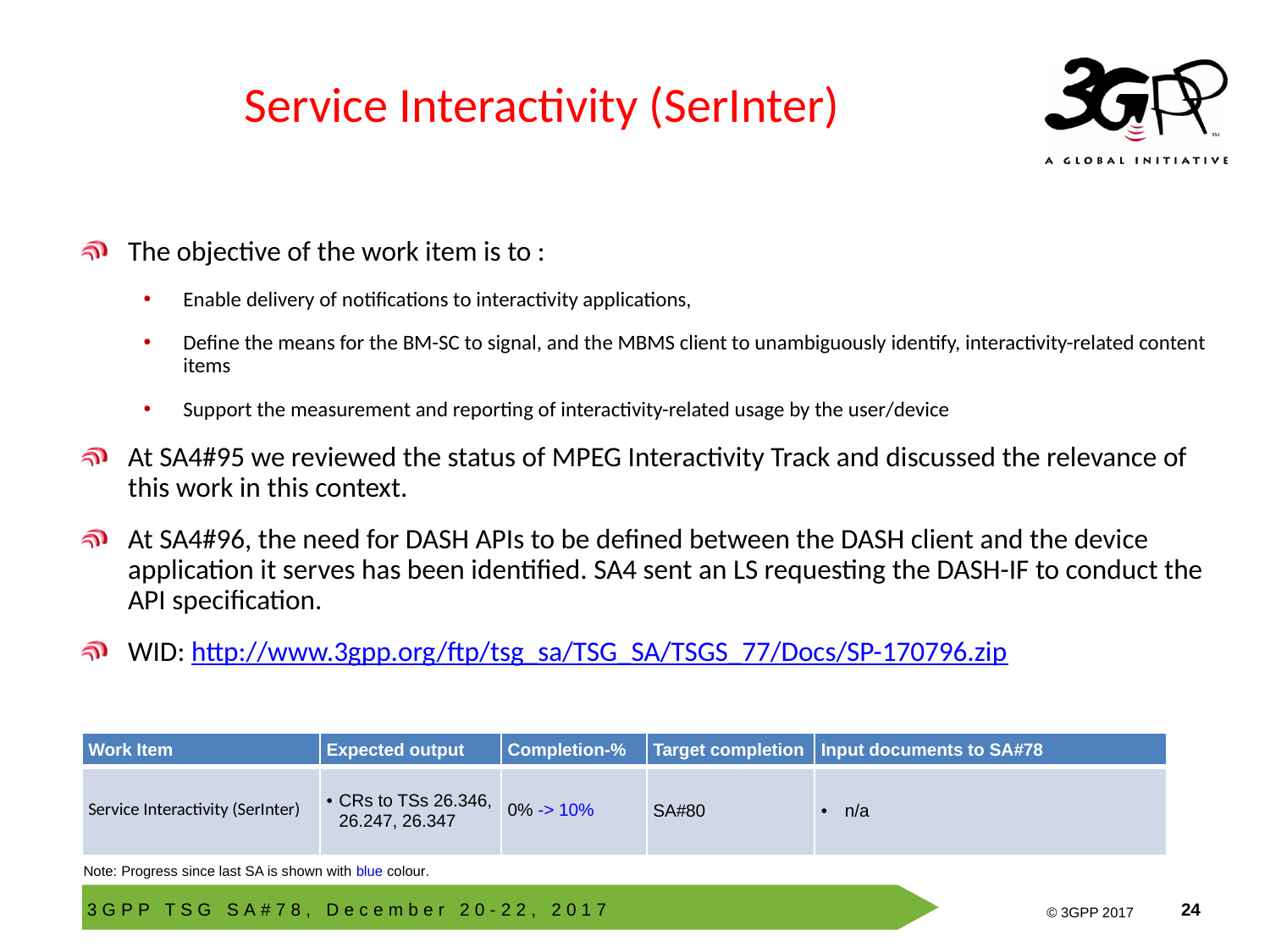

# Service Interactivity (SerInter)
The objective of the work item is to :
Enable delivery of notifications to interactivity applications,
Define the means for the BM-SC to signal, and the MBMS client to unambiguously identify, interactivity-related content items
Support the measurement and reporting of interactivity-related usage by the user/device
At SA4#95 we reviewed the status of MPEG Interactivity Track and discussed the relevance of this work in this context.
At SA4#96, the need for DASH APIs to be defined between the DASH client and the device application it serves has been identified. SA4 sent an LS requesting the DASH-IF to conduct the API specification.
WID: http://www.3gpp.org/ftp/tsg_sa/TSG_SA/TSGS_77/Docs/SP-170796.zip

| Work Item | Expected output | Completion-% | Target completion | Input documents to SA#78 |
| --- | --- | --- | --- | --- |
| Service Interactivity (SerInter) | CRs to TSs 26.346, 26.247, 26.347 | 0% -> 10% | SA#80 | n/a |
Note: Progress since last SA is shown with blue colour.